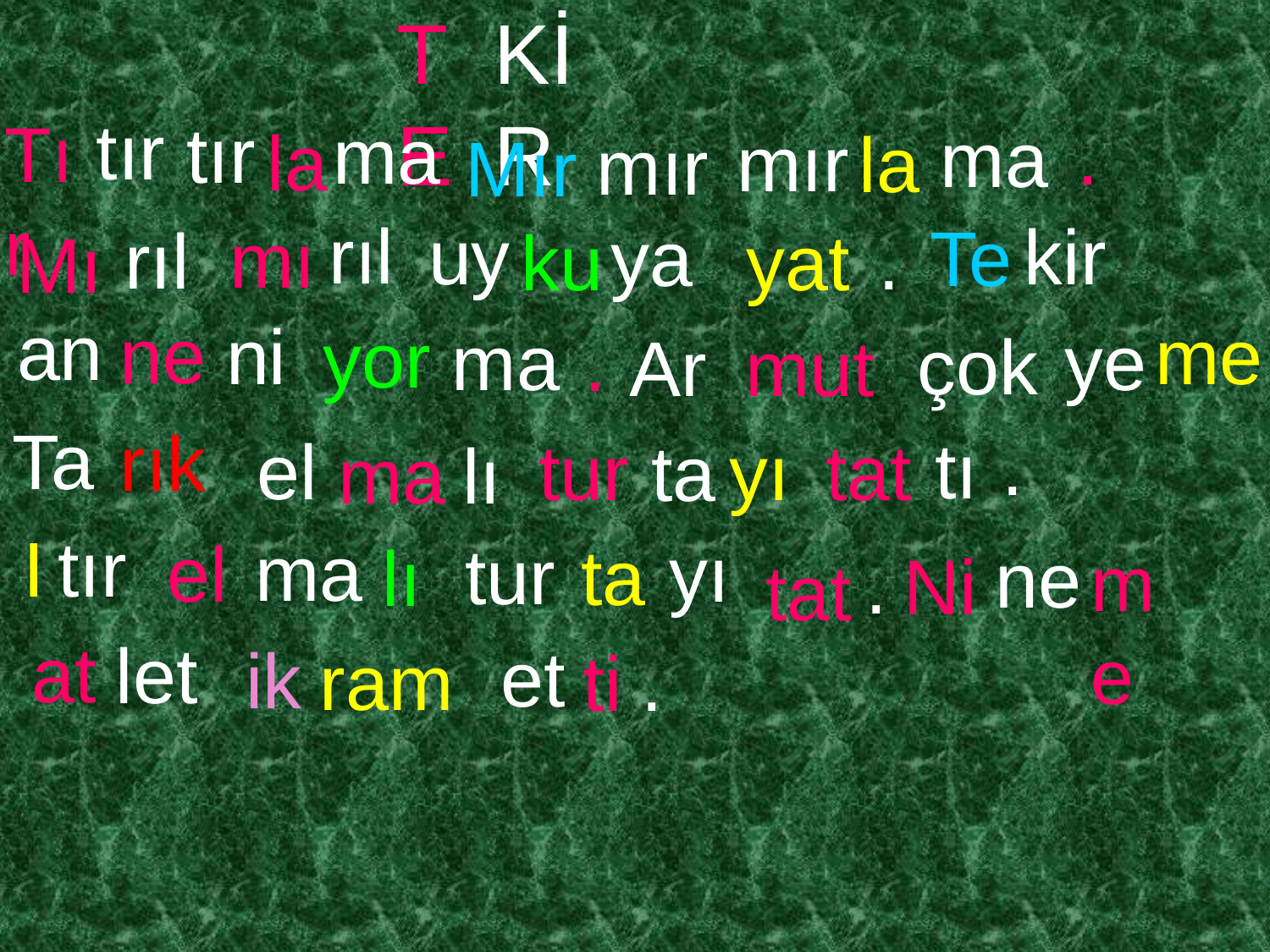

TE
KİR
tır
Tır
tır
ma
.
ma
la
mır
la
mır
Mır
rıl
kir
uy
ya
Te
mı
rıl
.
ku
yat
Mı
an
ne
ni
me
yor
ma
ye
.
çok
Ar
mut
Ta
rık
.
tı
el
tat
tur
yı
ta
ma
lı
I
tır
ma
el
yı
tur
ta
lı
ne
me
.
Ni
tat
at
let
et
ik
ram
ti
.